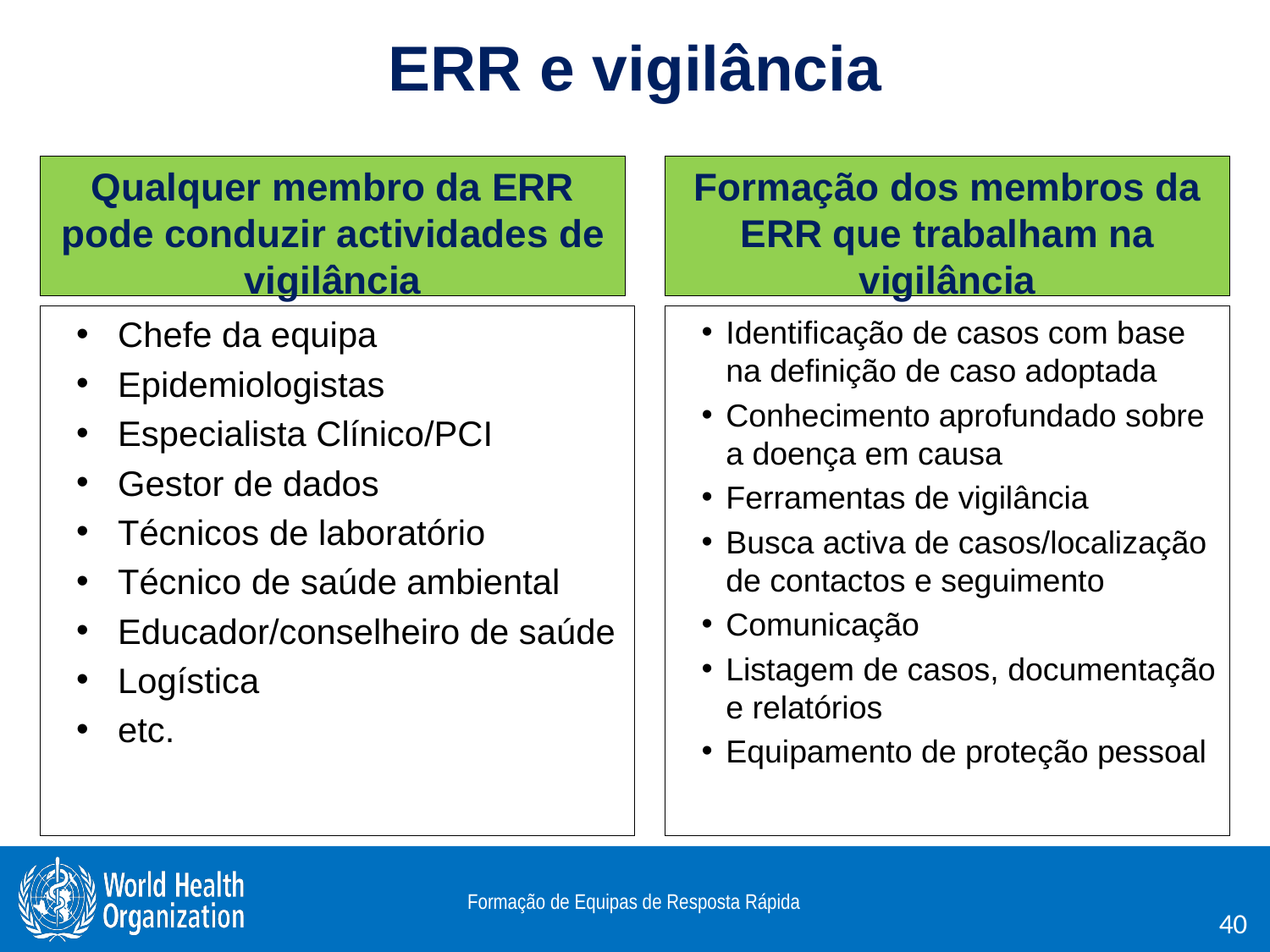

# ERR e vigilância
Qualquer membro da ERR pode conduzir actividades de vigilância
Formação dos membros da ERR que trabalham na vigilância
Chefe da equipa
Epidemiologistas
Especialista Clínico/PCI
Gestor de dados
Técnicos de laboratório
Técnico de saúde ambiental
Educador/conselheiro de saúde
Logística
etc.
Identificação de casos com base na definição de caso adoptada
Conhecimento aprofundado sobre a doença em causa
Ferramentas de vigilância
Busca activa de casos/localização de contactos e seguimento
Comunicação
Listagem de casos, documentação e relatórios
Equipamento de proteção pessoal